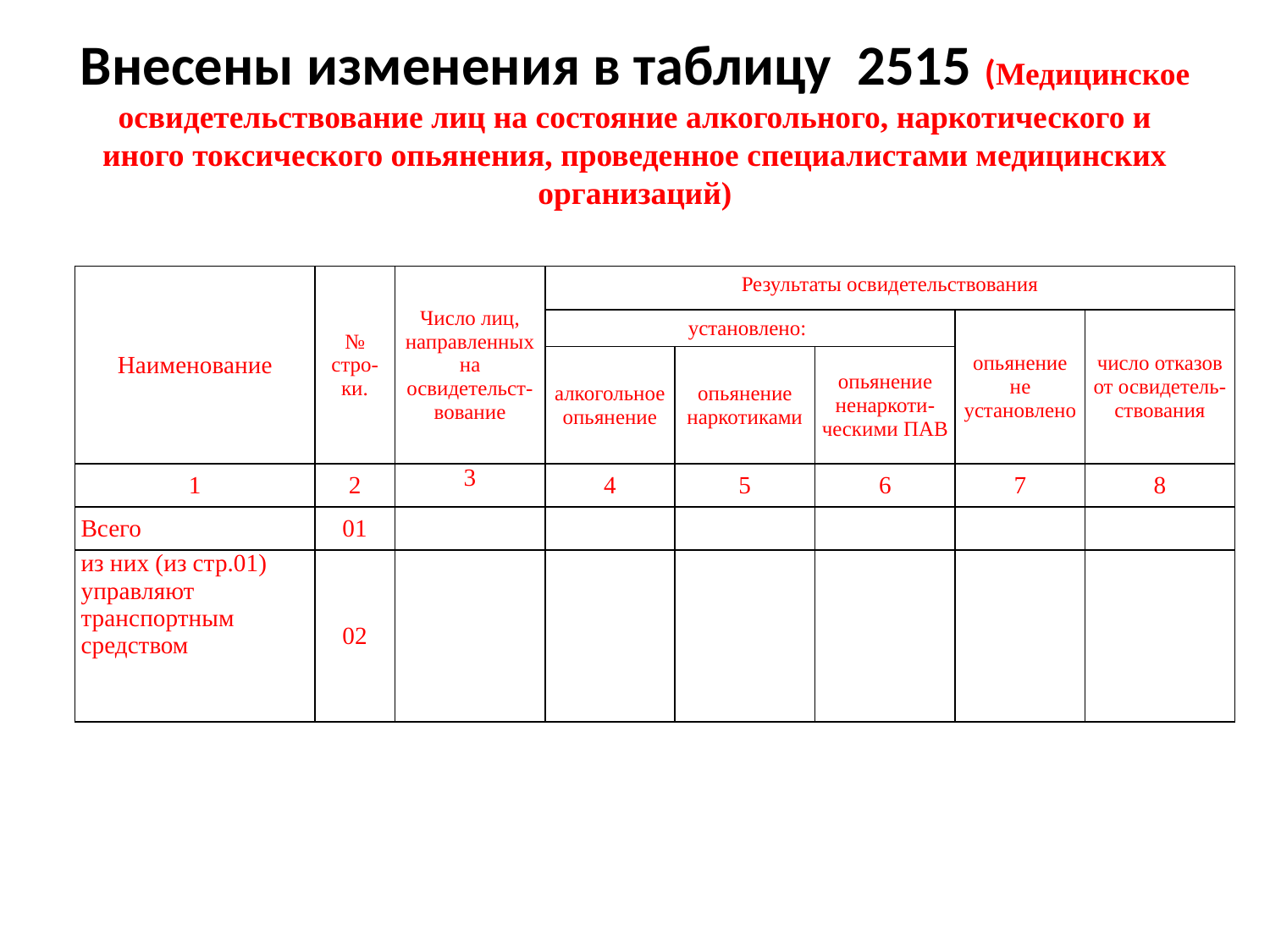

# Внесены изменения в таблицу  2515 (Медицинское освидетельствование лиц на состояние алкогольного, наркотического и иного токсического опьянения, проведенное специалистами медицинских организаций)
| Наименование | № стро-ки. | Число лиц, направленных на освидетельст-вование | Результаты освидетельствования |  |  |  |  |
| --- | --- | --- | --- | --- | --- | --- | --- |
|  |  |  | установлено: |  |  | опьянение не установлено | число отказов от освидетель- ствования |
|  |  |  | алкогольное опьянение | опьянение наркотиками | опьянение ненаркоти-ческими ПАВ |  |  |
| 1 | 2 | 3 | 4 | 5 | 6 | 7 | 8 |
| Всего | 01 |  |  |  |  |  |  |
| из них (из стр.01) управляют транспортным  средством | 02 |  |  |  |  |  |  |